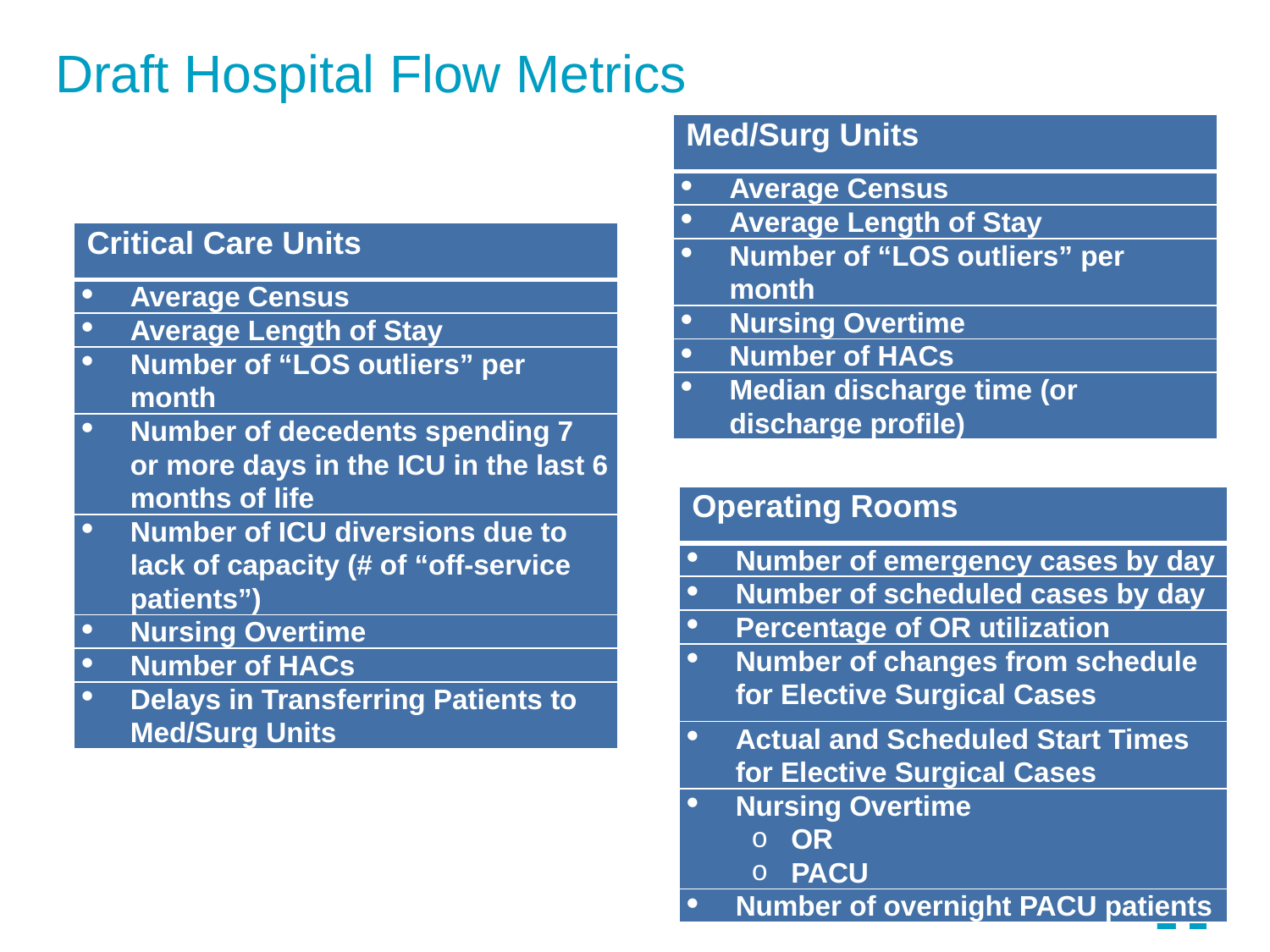

Draft Hospital Flow Metrics
| Med/Surg Units |
| --- |
| Average Census |
| Average Length of Stay |
| Number of “LOS outliers” per month |
| Nursing Overtime |
| Number of HACs |
| Median discharge time (or discharge profile) |
| Critical Care Units |
| --- |
| Average Census |
| Average Length of Stay |
| Number of “LOS outliers” per month |
| Number of decedents spending 7 or more days in the ICU in the last 6 months of life |
| Number of ICU diversions due to lack of capacity (# of “off-service patients”) |
| Nursing Overtime |
| Number of HACs |
| Delays in Transferring Patients to Med/Surg Units |
| Operating Rooms |
| --- |
| Number of emergency cases by day |
| Number of scheduled cases by day |
| Percentage of OR utilization |
| Number of changes from schedule for Elective Surgical Cases |
| Actual and Scheduled Start Times for Elective Surgical Cases |
| Nursing Overtime OR PACU |
| Number of overnight PACU patients |